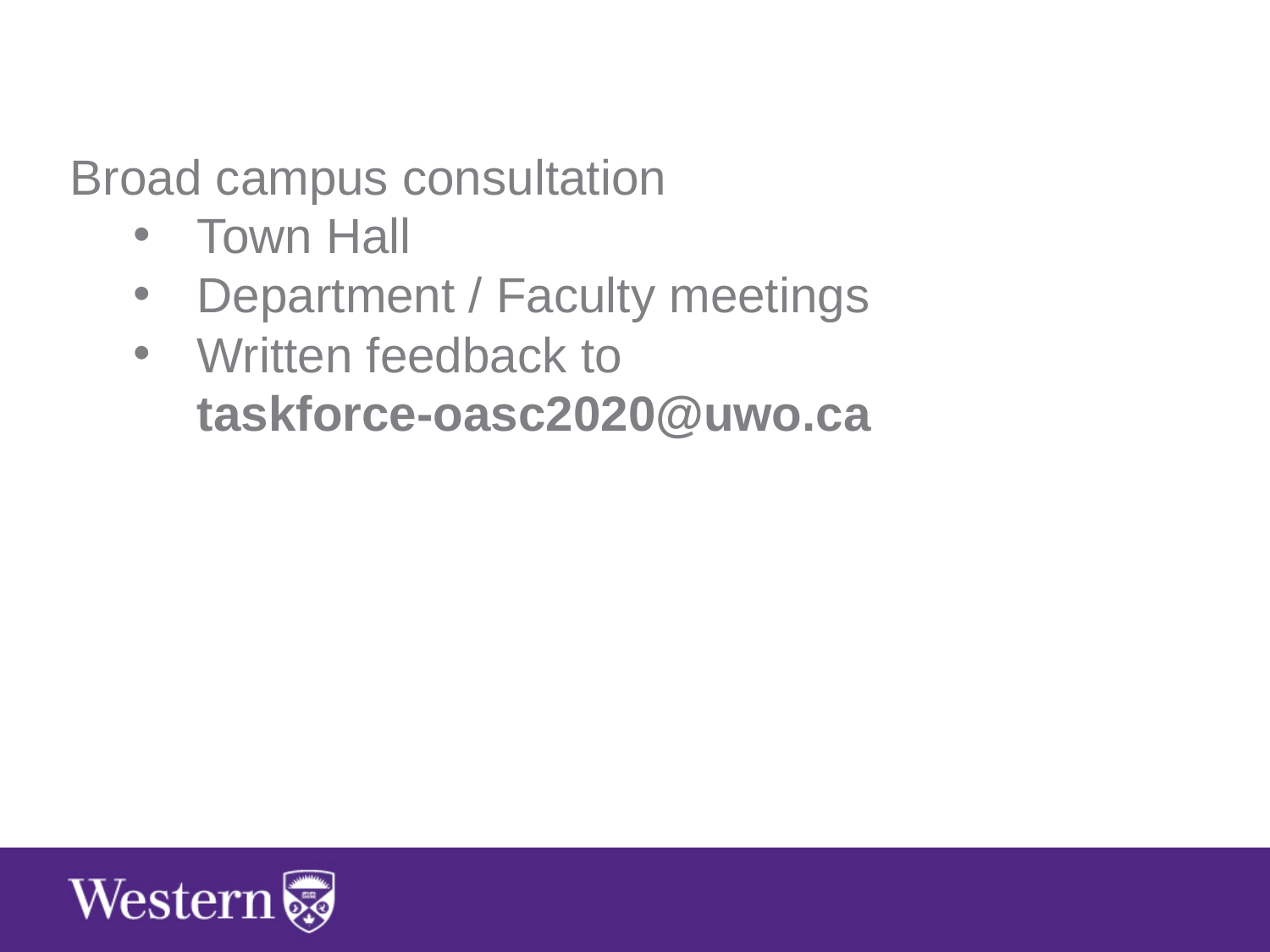

Broad campus consultation
Town Hall
Department / Faculty meetings
Written feedback to
taskforce-oasc2020@uwo.ca